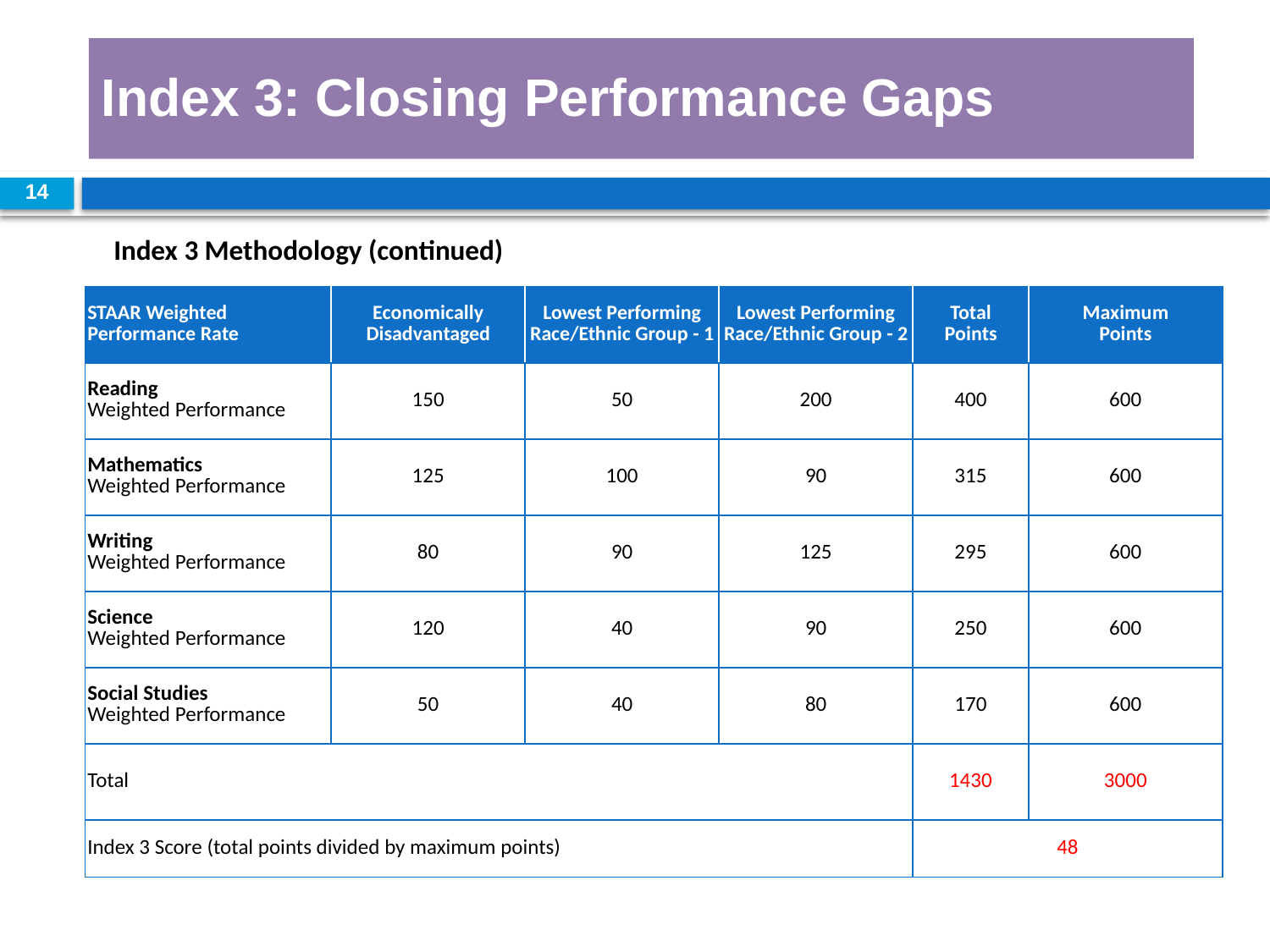

Index 3: Closing Performance Gaps
14
Index 3 Methodology (continued)
| STAAR Weighted Performance Rate | Economically Disadvantaged | Lowest Performing Race/Ethnic Group - 1 | Lowest Performing Race/Ethnic Group - 2 | Total Points | Maximum Points |
| --- | --- | --- | --- | --- | --- |
| Reading Weighted Performance | 150 | 50 | 200 | 400 | 600 |
| Mathematics Weighted Performance | 125 | 100 | 90 | 315 | 600 |
| Writing Weighted Performance | 80 | 90 | 125 | 295 | 600 |
| Science Weighted Performance | 120 | 40 | 90 | 250 | 600 |
| Social Studies Weighted Performance | 50 | 40 | 80 | 170 | 600 |
| Total |  |  |  | 1430 | 3000 |
| Index 3 Score (total points divided by maximum points) |  |  |  | 48 |  |